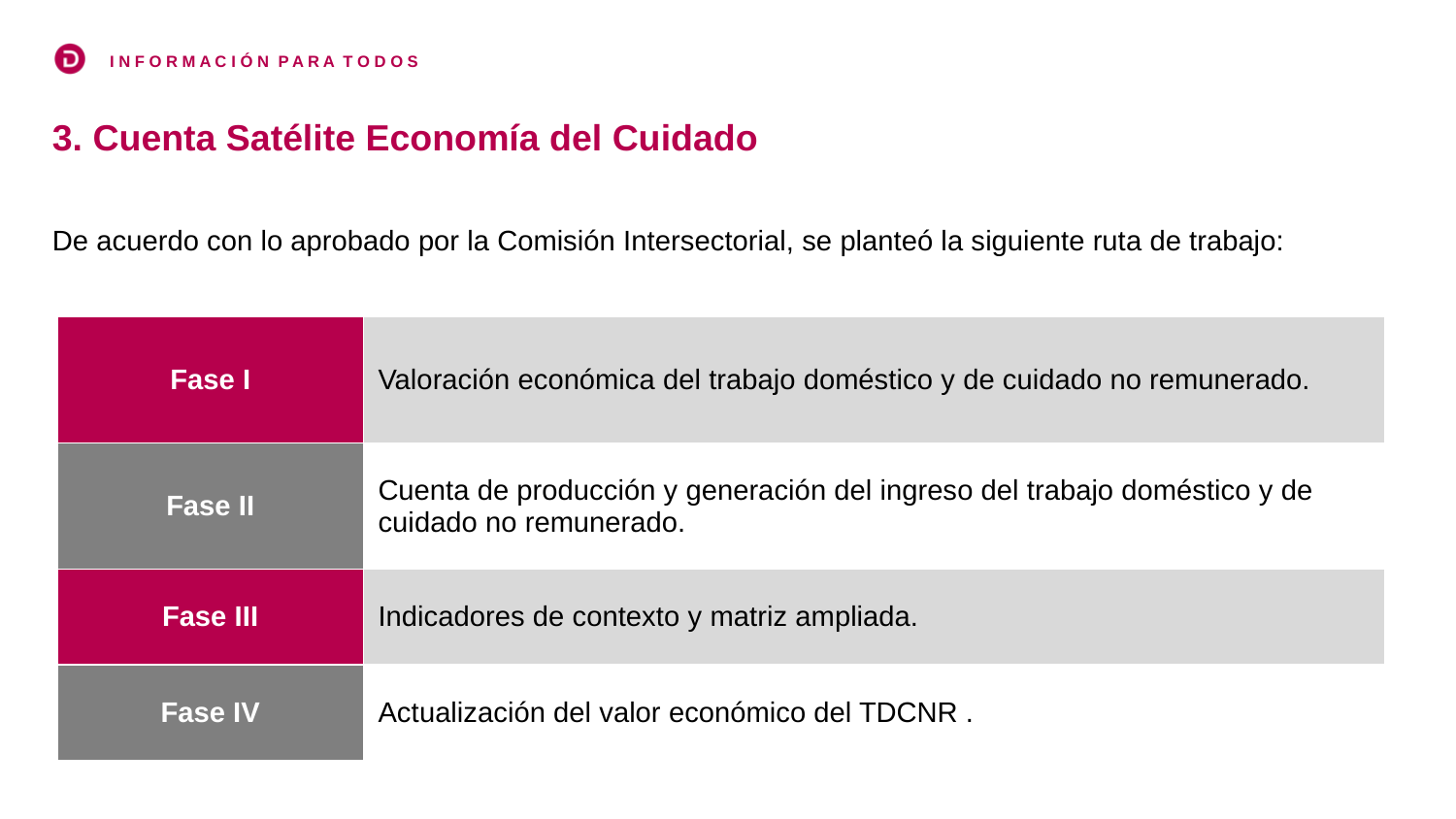

3. Cuenta Satélite Economía del Cuidado
De acuerdo con lo aprobado por la Comisión Intersectorial, se planteó la siguiente ruta de trabajo:
| Fase I | Valoración económica del trabajo doméstico y de cuidado no remunerado. |
| --- | --- |
| Fase II | Cuenta de producción y generación del ingreso del trabajo doméstico y de cuidado no remunerado. |
| Fase III | Indicadores de contexto y matriz ampliada. |
| Fase IV | Actualización del valor económico del TDCNR . |